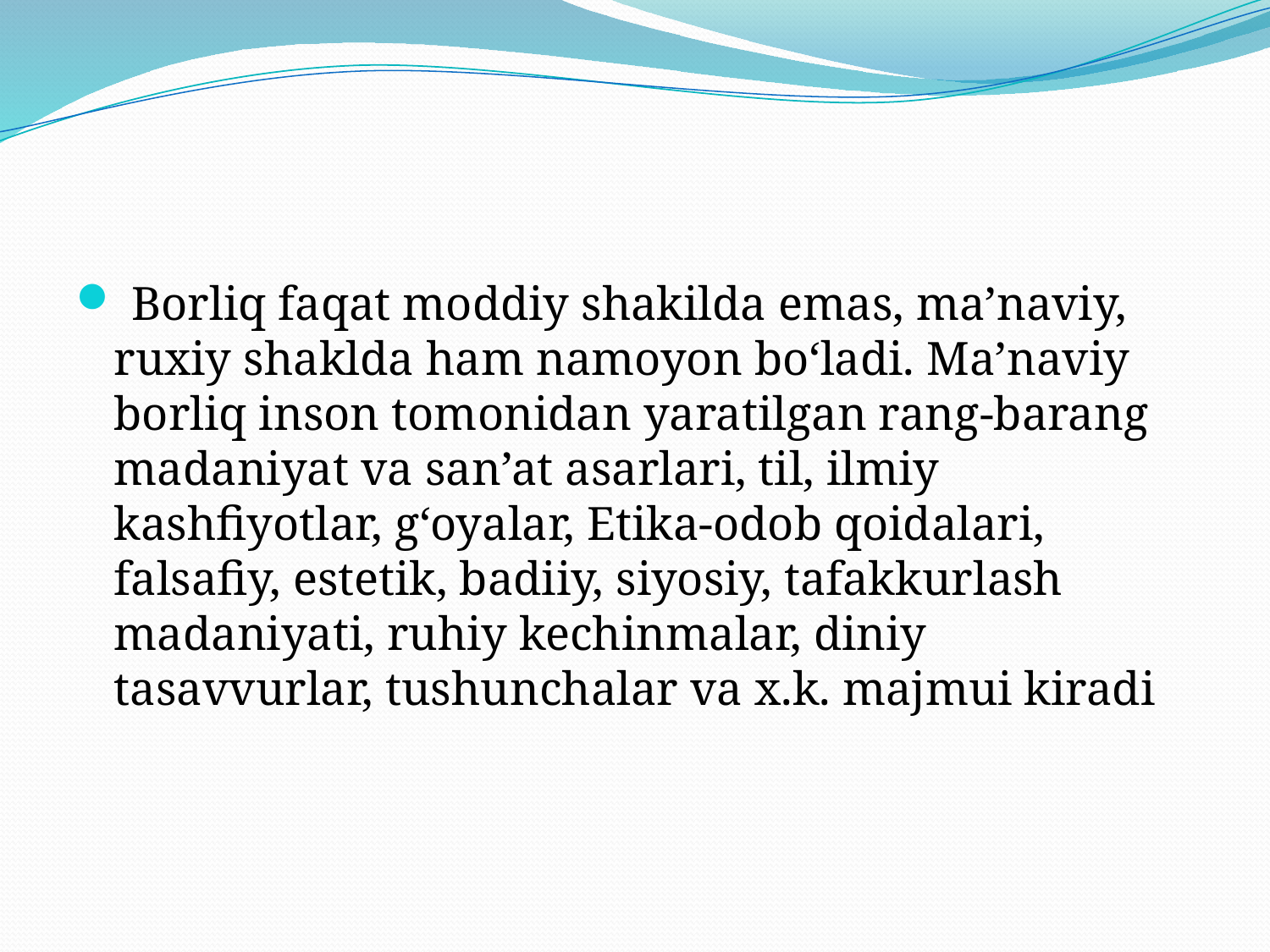

#
 Borliq faqat moddiy shakilda emas, ma’naviy, ruxiy shaklda ham namoyon bo‘ladi. Ma’naviy borliq inson tomonidan yaratilgan rang-barang madaniyat va san’at asarlari, til, ilmiy kashfiyotlar, g‘oyalar, Etika-odob qoidalari, falsafiy, estetik, badiiy, siyosiy, tafakkurlash madaniyati, ruhiy kechinmalar, diniy tasavvurlar, tushunchalar va x.k. majmui kiradi